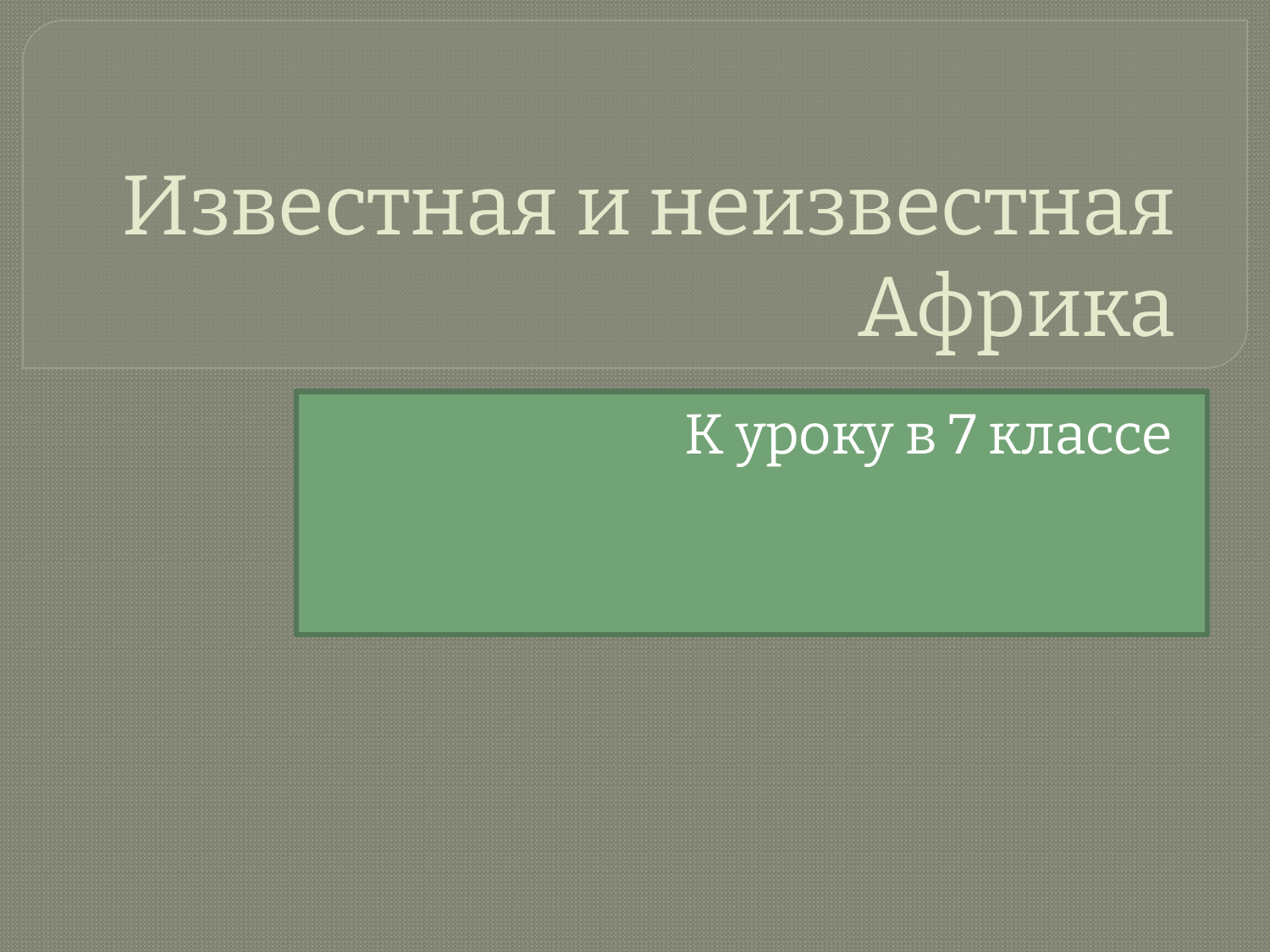

# Известная и неизвестная Африка
К уроку в 7 классе